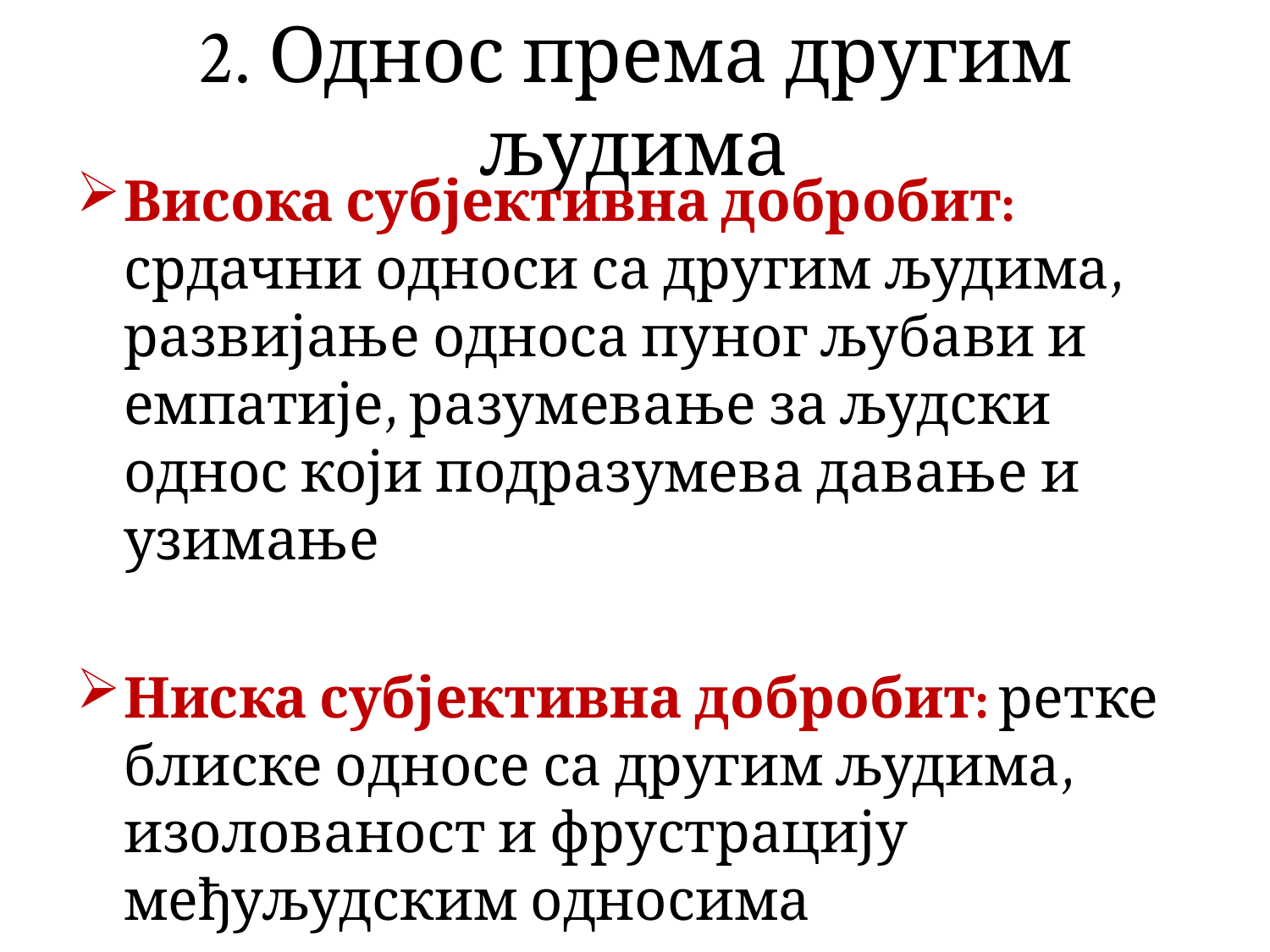

# 2. Однос према другим људима
Висока субјективна добробит: срдачни односи са другим људима, развијање односа пуног љубави и емпатије, разумевање за људски однос који подразумева давање и узимање

Ниска субјективна добробит: ретке блиске односе са другим људима, изолованост и фрустрацију међуљудским односима